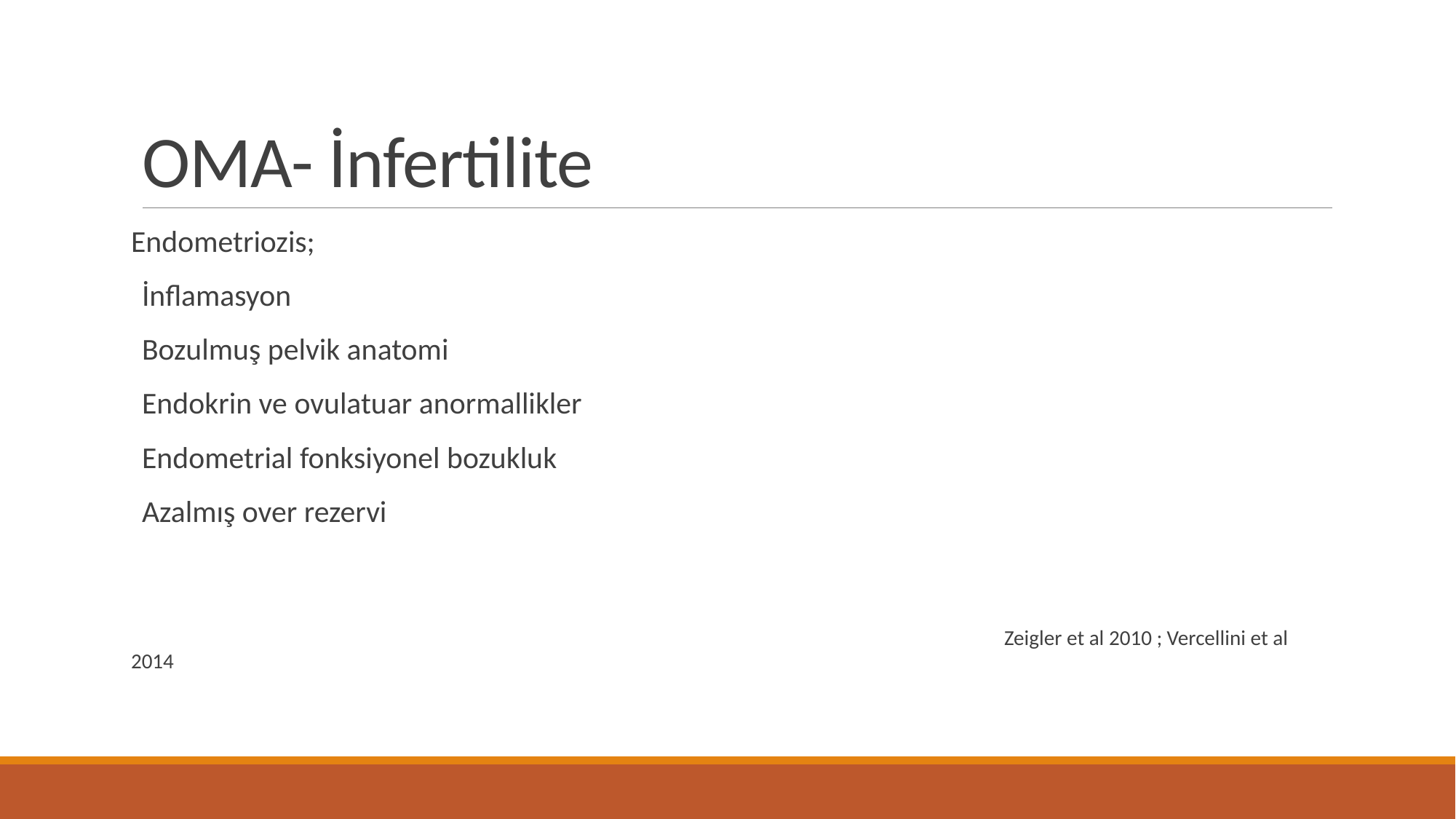

# OMA- İnfertilite
Endometriozis;
İnflamasyon
Bozulmuş pelvik anatomi
Endokrin ve ovulatuar anormallikler
Endometrial fonksiyonel bozukluk
Azalmış over rezervi

																		Zeigler et al 2010 ; Vercellini et al 2014